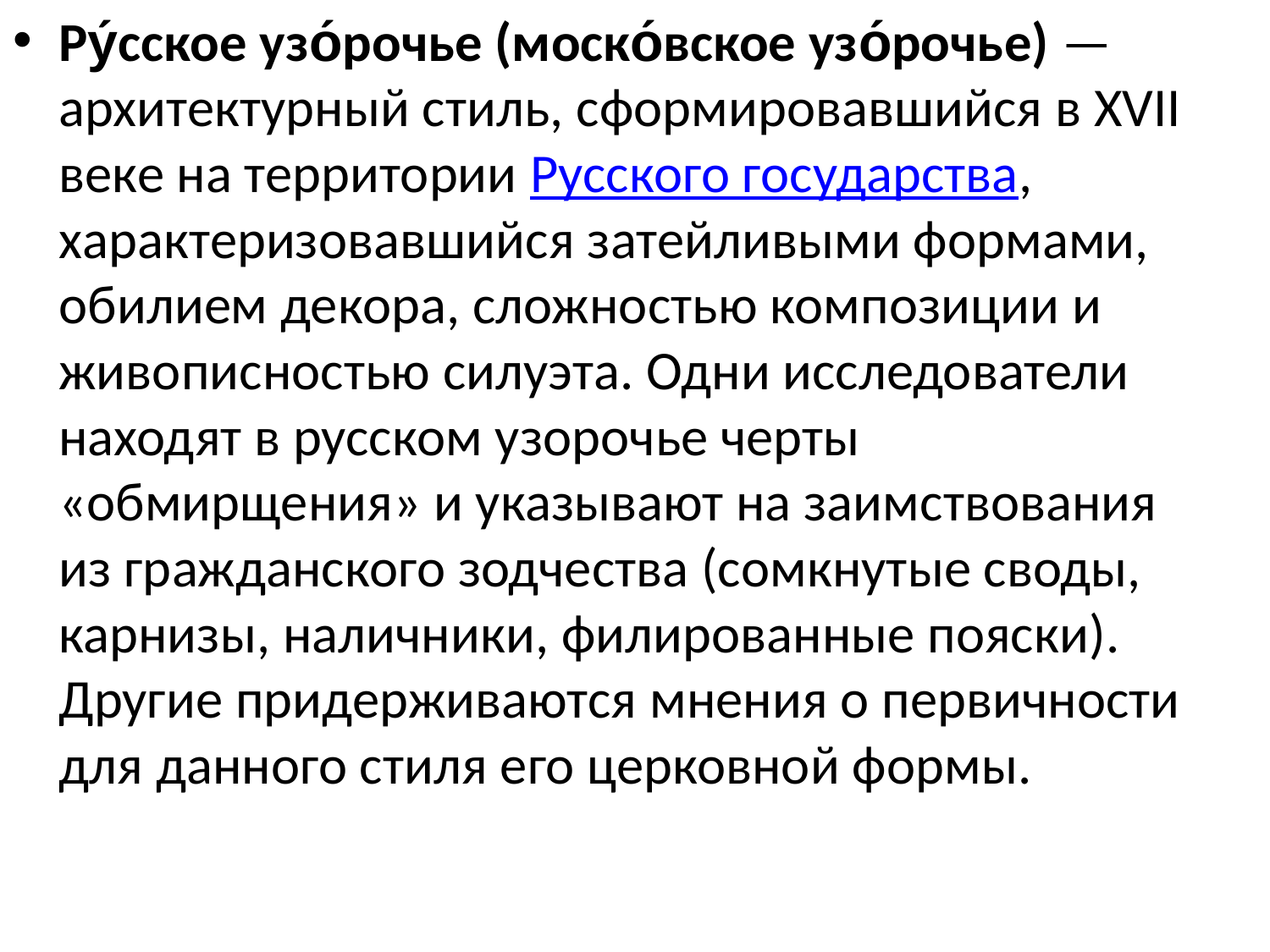

Ру́сское узо́рочье (моско́вское узо́рочье) — архитектурный стиль, сформировавшийся в XVII веке на территории Русского государства, характеризовавшийся затейливыми формами, обилием декора, сложностью композиции и живописностью силуэта. Одни исследователи находят в русском узорочье черты «обмирщения» и указывают на заимствования из гражданского зодчества (сомкнутые своды, карнизы, наличники, филированные пояски). Другие придерживаются мнения о первичности для данного стиля его церковной формы.
#